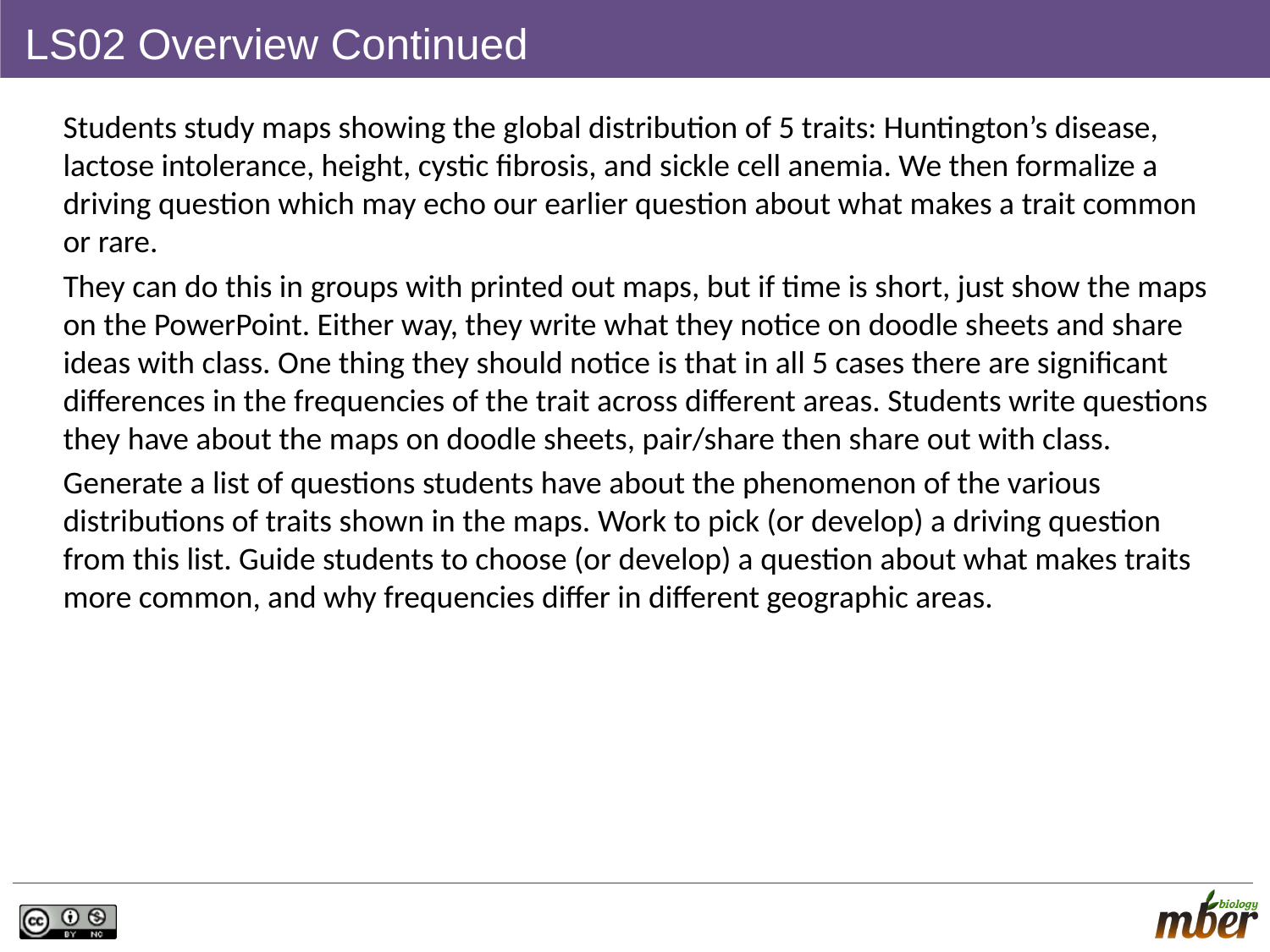

# LS02 Overview Continued
Students study maps showing the global distribution of 5 traits: Huntington’s disease, lactose intolerance, height, cystic fibrosis, and sickle cell anemia. We then formalize a driving question which may echo our earlier question about what makes a trait common or rare.
They can do this in groups with printed out maps, but if time is short, just show the maps on the PowerPoint. Either way, they write what they notice on doodle sheets and share ideas with class. One thing they should notice is that in all 5 cases there are significant differences in the frequencies of the trait across different areas. Students write questions they have about the maps on doodle sheets, pair/share then share out with class.
Generate a list of questions students have about the phenomenon of the various distributions of traits shown in the maps. Work to pick (or develop) a driving question from this list. Guide students to choose (or develop) a question about what makes traits more common, and why frequencies differ in different geographic areas.